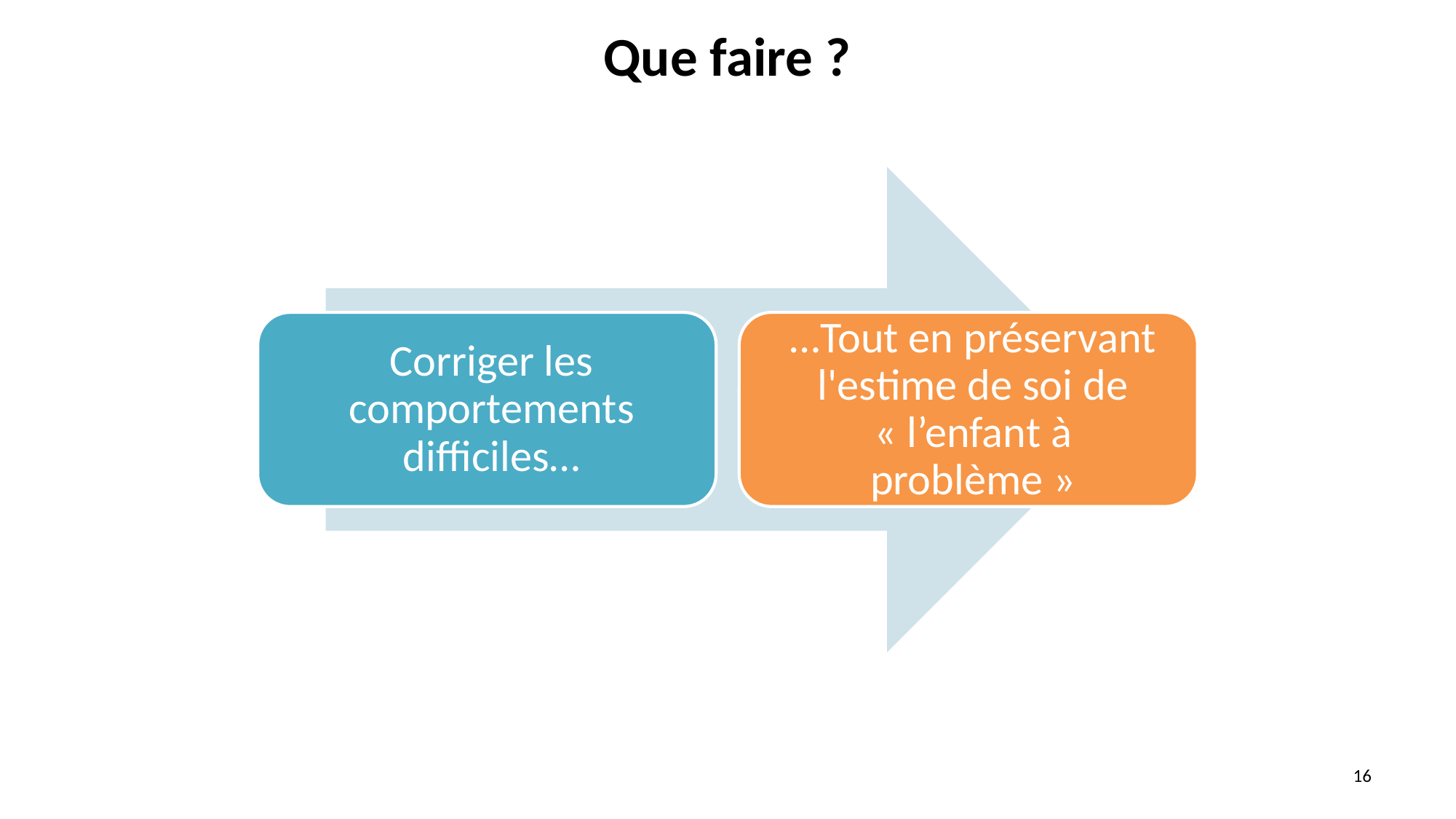

# Que faire ?
Corriger les comportements difficiles…
…Tout en préservant l'estime de soi de « l’enfant à problème »

16